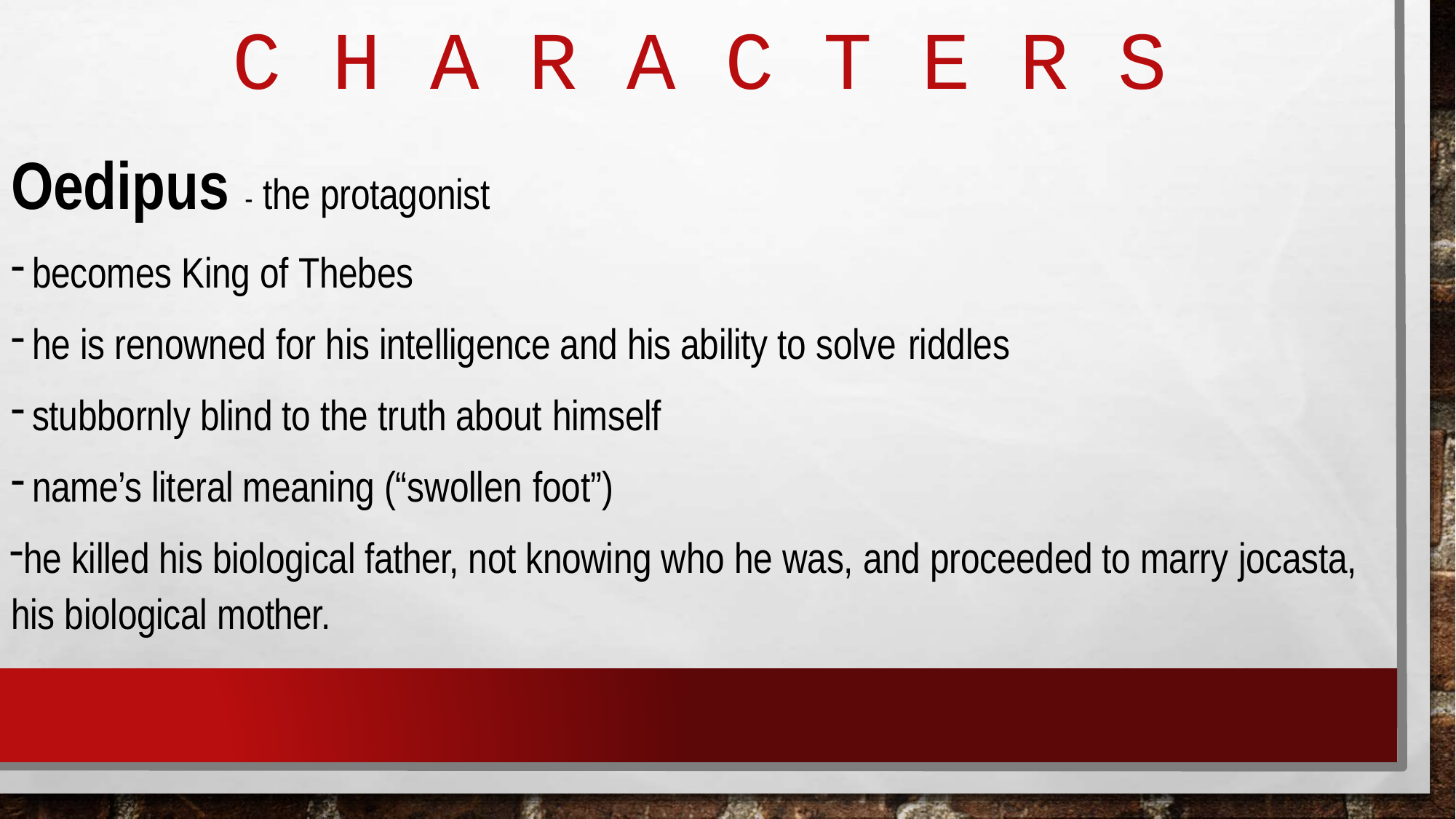

# C	H	A	R A	C	T	E	R	S
Oedipus -	the protagonist
becomes King of Thebes
he is renowned for his intelligence and his ability to solve riddles
stubbornly blind to the truth about himself
name’s literal meaning (“swollen foot”)
he killed his biological father, not knowing who he was, and proceeded to marry jocasta,  his biological mother.